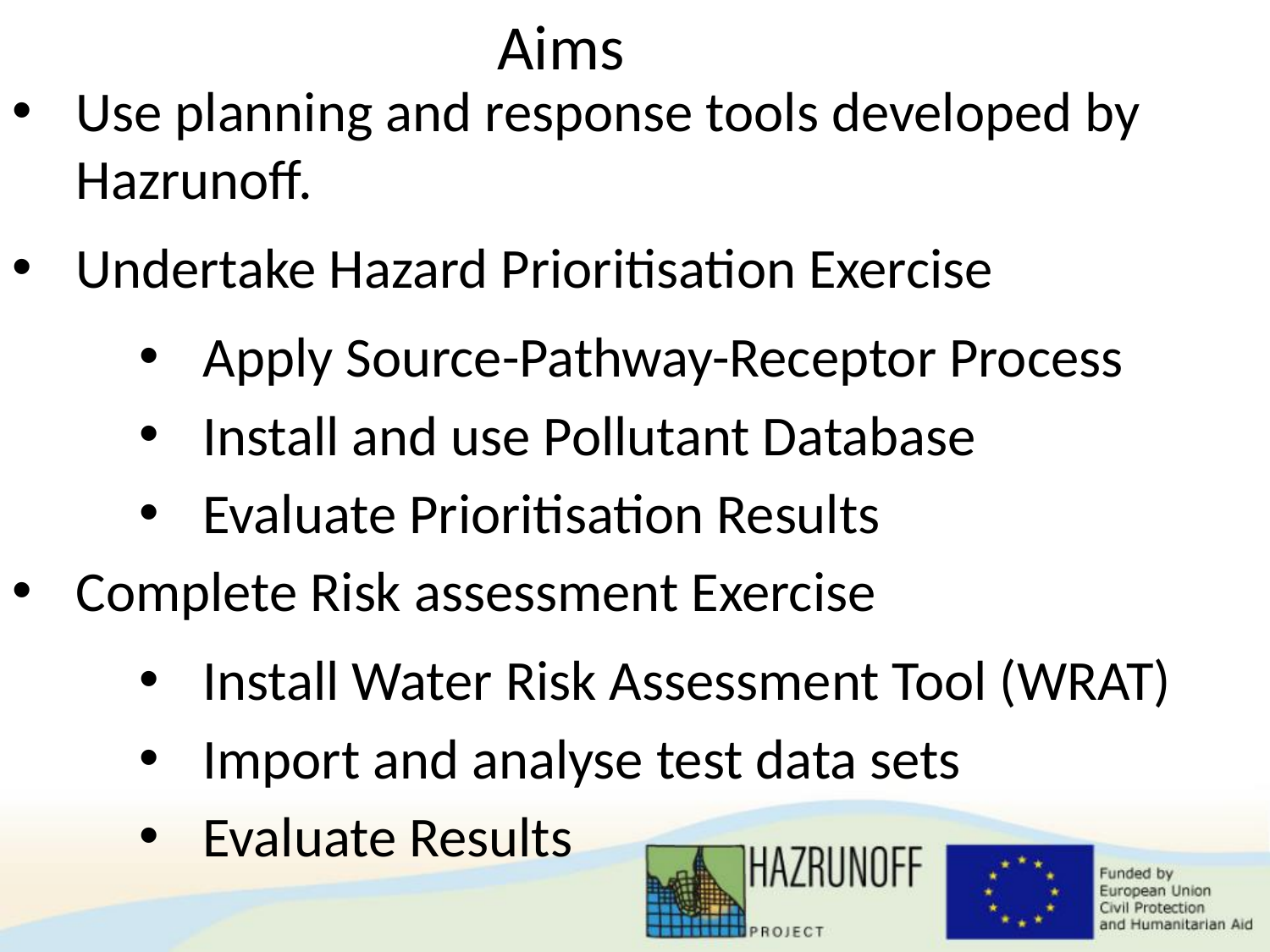

Aims
Use planning and response tools developed by Hazrunoff.
Undertake Hazard Prioritisation Exercise
Apply Source-Pathway-Receptor Process
Install and use Pollutant Database
Evaluate Prioritisation Results
Complete Risk assessment Exercise
Install Water Risk Assessment Tool (WRAT)
Import and analyse test data sets
Evaluate Results